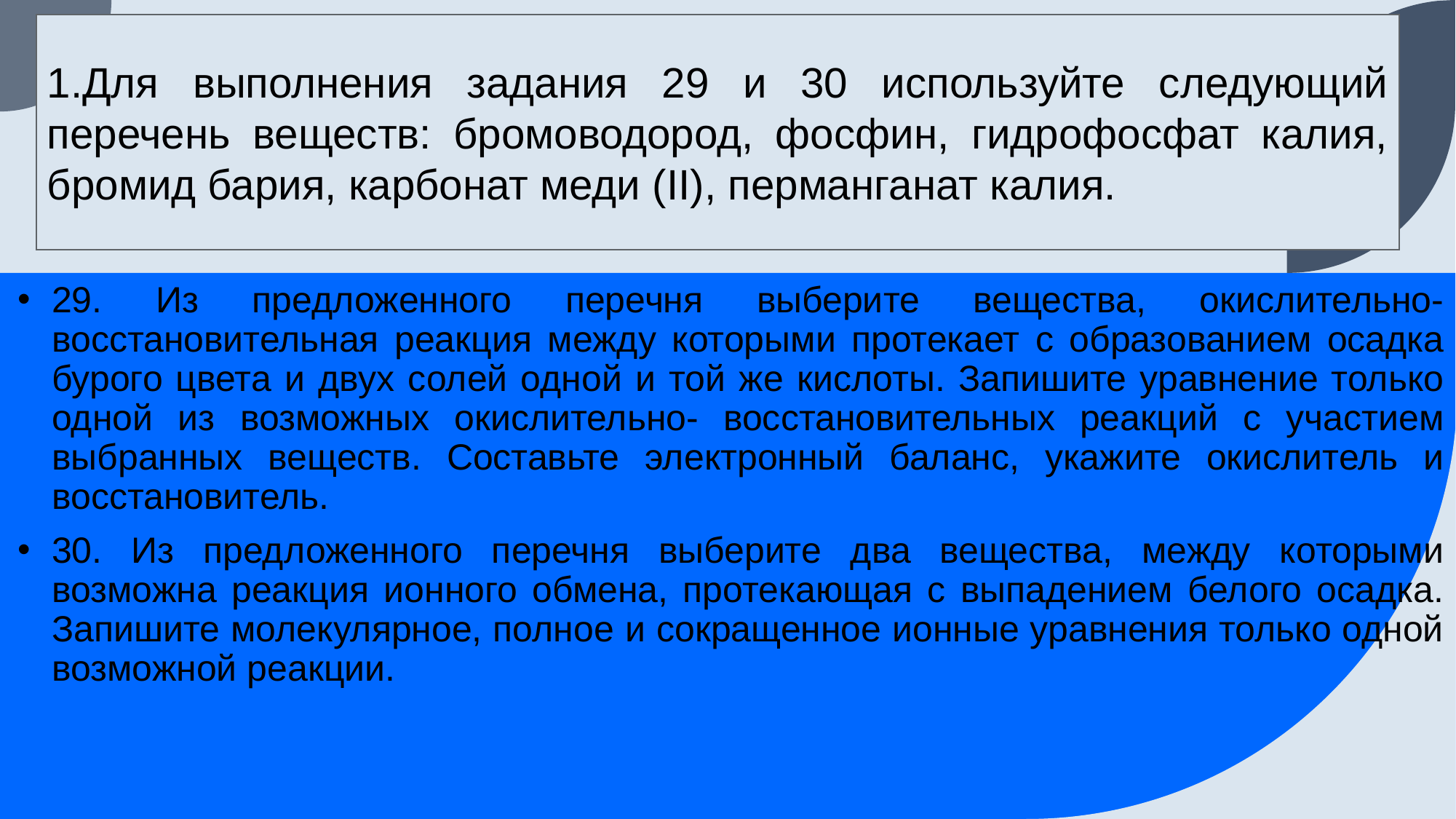

1.Для выполнения задания 29 и 30 используйте следующий перечень веществ: бромоводород, фосфин, гидрофосфат калия, бромид бария, карбонат меди (II), перманганат калия.
#
29. Из предложенного перечня выберите вещества, окислительно-восстановительная реакция между которыми протекает с образованием осадка бурого цвета и двух солей одной и той же кислоты. Запишите уравнение только одной из возможных окислительно- восстановительных реакций с участием выбранных веществ. Составьте электронный баланс, укажите окислитель и восстановитель.
30. Из предложенного перечня выберите два вещества, между которыми возможна реакция ионного обмена, протекающая с выпадением белого осадка. Запишите молекулярное, полное и сокращенное ионные уравнения только одной возможной реакции.